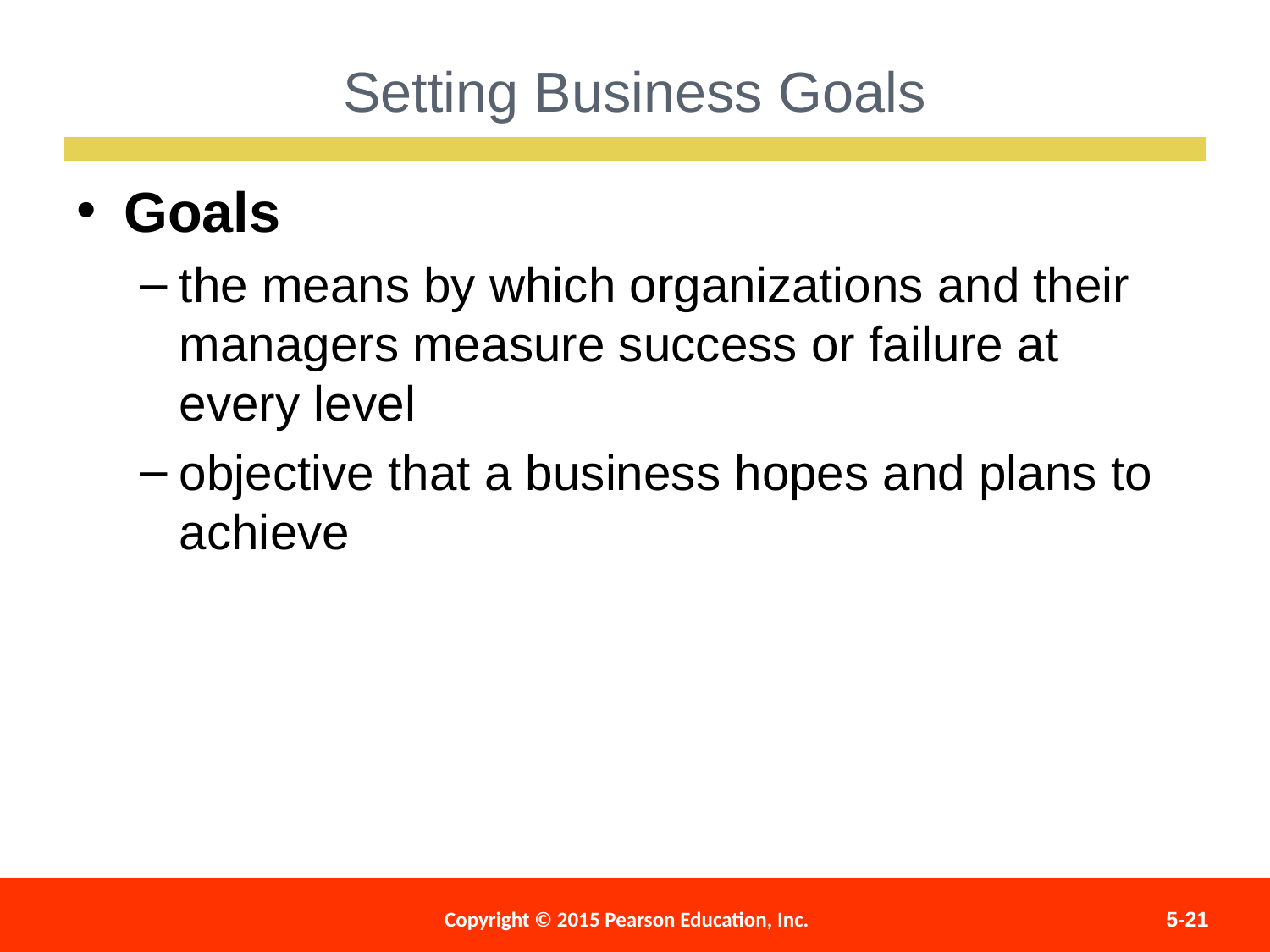

Setting Business Goals
Goals
the means by which organizations and their managers measure success or failure at every level
objective that a business hopes and plans to achieve